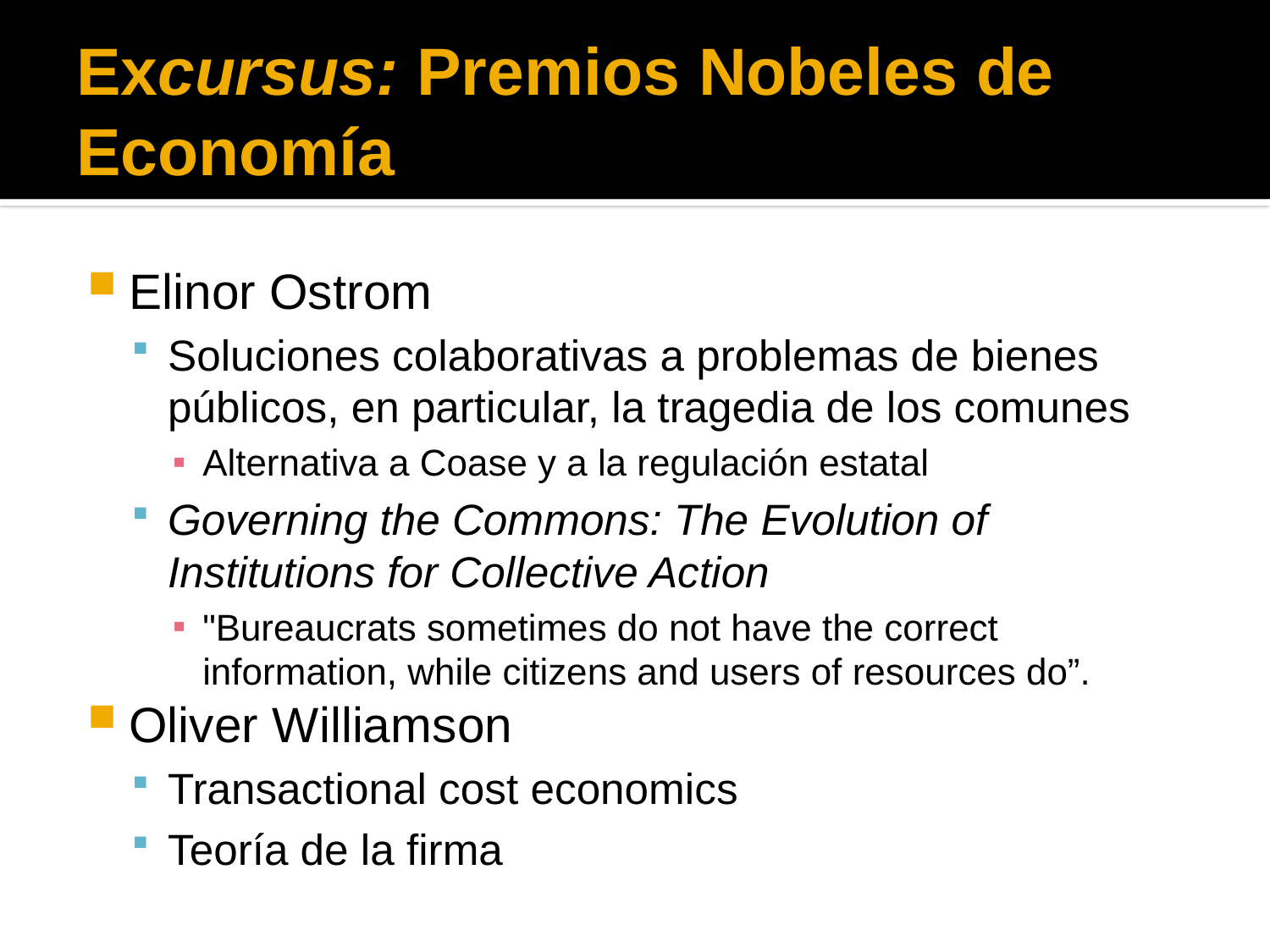

# Excursus: Premios Nobeles de Economía
Elinor Ostrom
Soluciones colaborativas a problemas de bienes públicos, en particular, la tragedia de los comunes
Alternativa a Coase y a la regulación estatal
Governing the Commons: The Evolution of Institutions for Collective Action
"Bureaucrats sometimes do not have the correct information, while citizens and users of resources do”.
Oliver Williamson
Transactional cost economics
Teoría de la firma